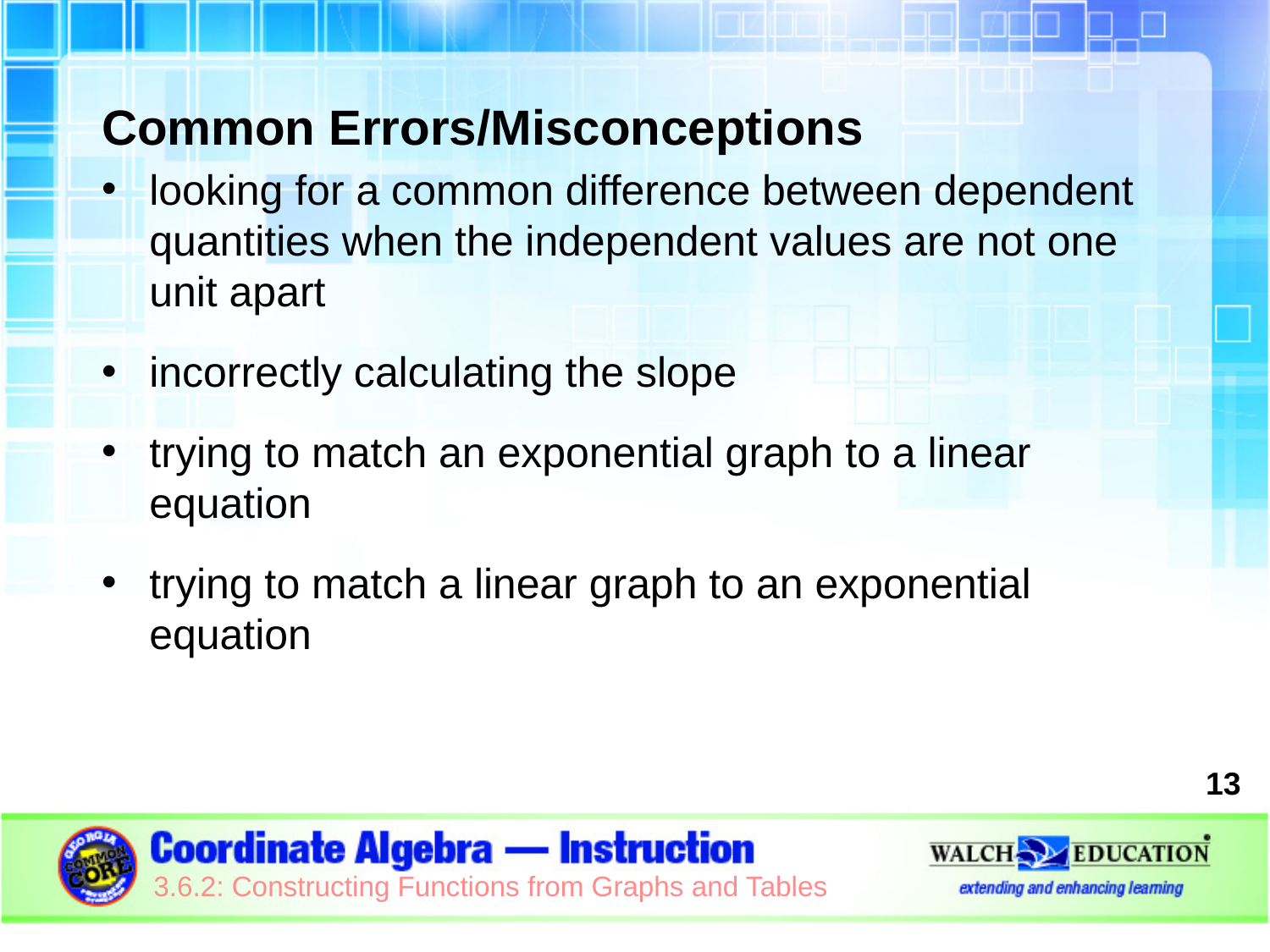

Common Errors/Misconceptions
looking for a common difference between dependent quantities when the independent values are not one unit apart
incorrectly calculating the slope
trying to match an exponential graph to a linear equation
trying to match a linear graph to an exponential equation
13
3.6.2: Constructing Functions from Graphs and Tables